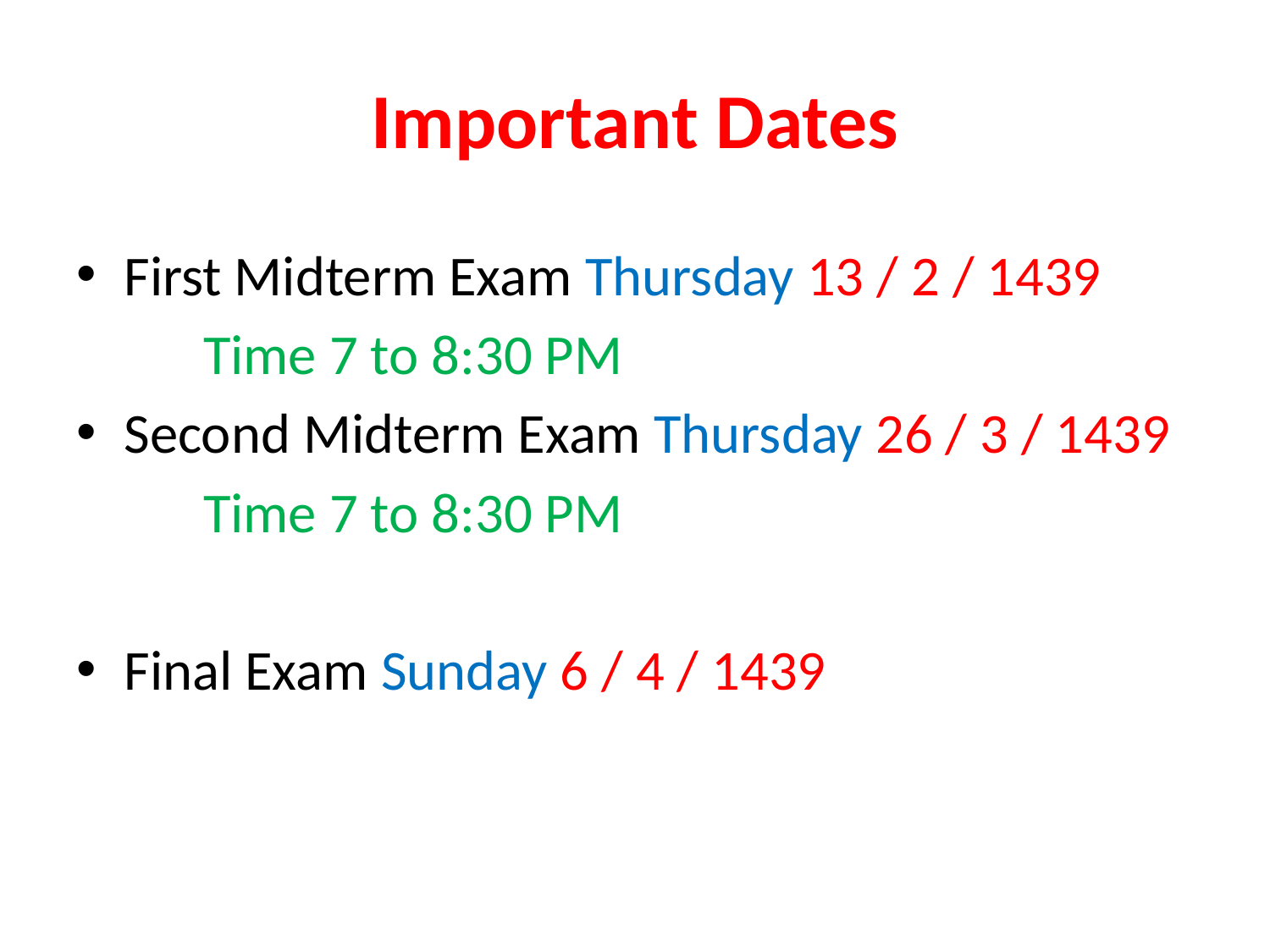

# Important Dates
First Midterm Exam Thursday 13 / 2 / 1439
	Time 7 to 8:30 PM
Second Midterm Exam Thursday 26 / 3 / 1439
	Time 7 to 8:30 PM

Final Exam Sunday 6 / 4 / 1439